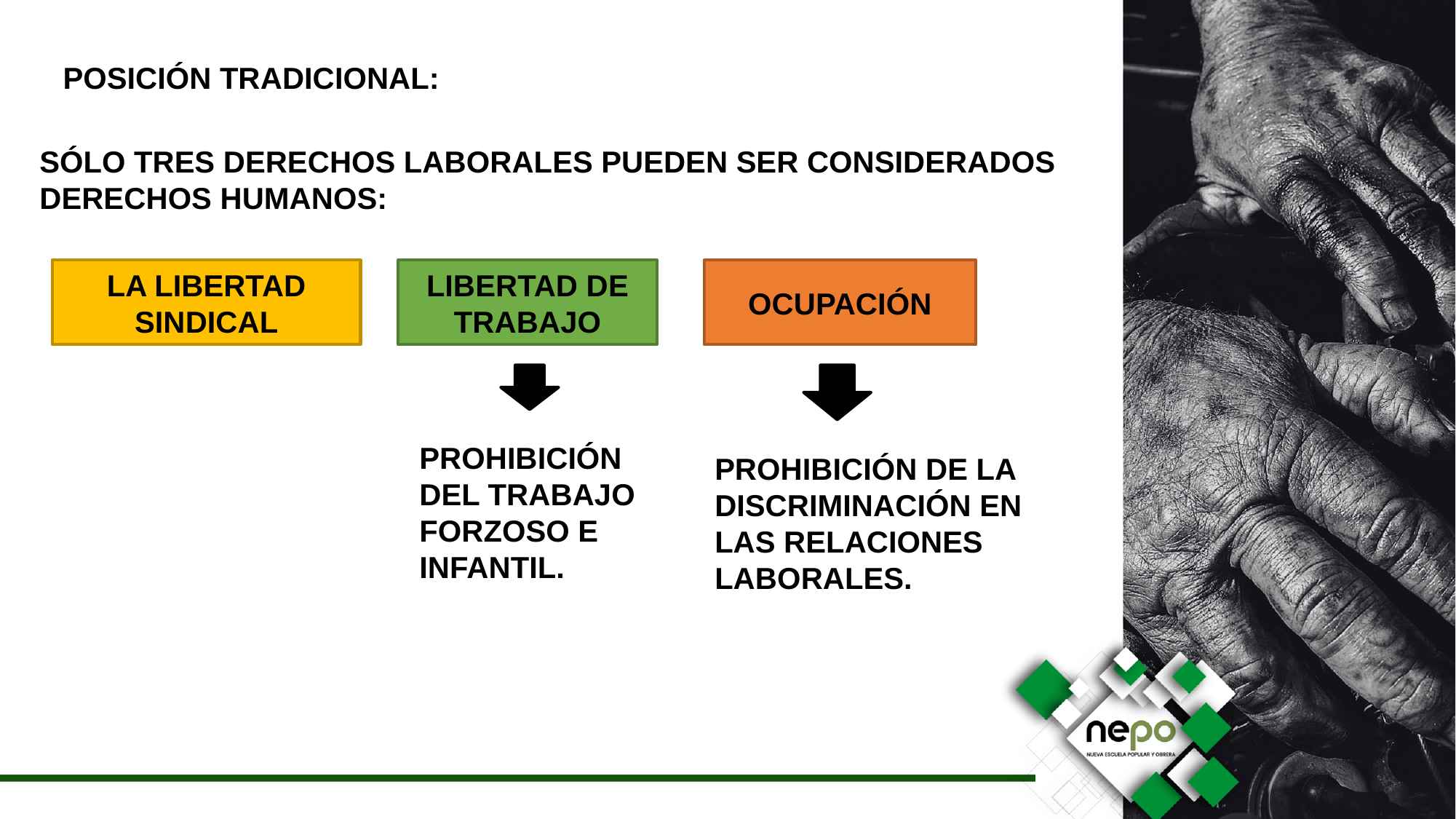

POSICIÓN TRADICIONAL:
SÓLO TRES DERECHOS LABORALES PUEDEN SER CONSIDERADOS DERECHOS HUMANOS:
LA LIBERTAD SINDICAL
LIBERTAD DE TRABAJO
OCUPACIÓN

PROHIBICIÓN DEL TRABAJO FORZOSO E INFANTIL.
PROHIBICIÓN DE LA DISCRIMINACIÓN EN LAS RELACIONES LABORALES.